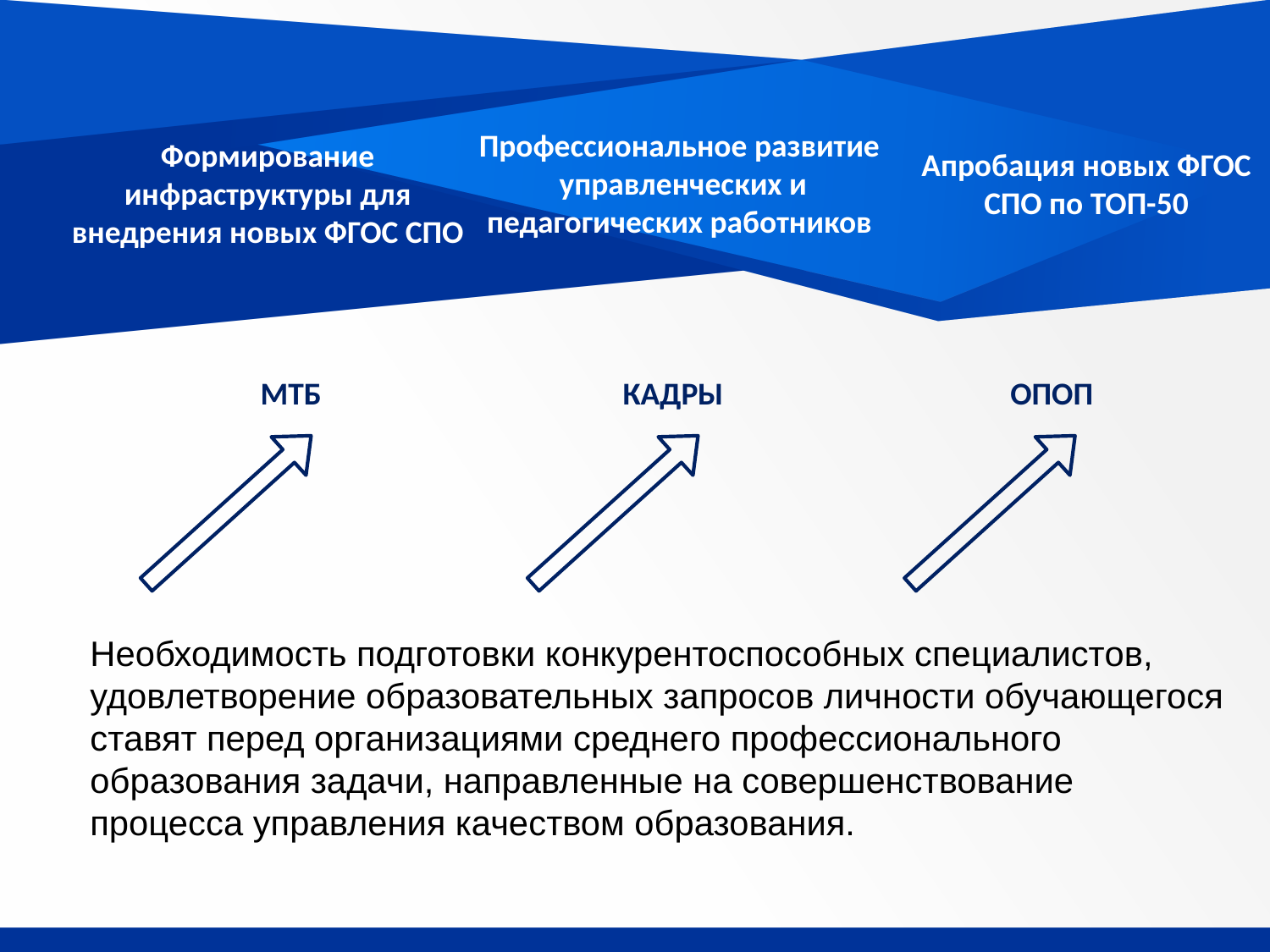

Профессиональное развитие  управленческих и педагогических работников
Формирование инфраструктуры для внедрения новых ФГОС СПО
Апробация новых ФГОС СПО по ТОП-50
МТБ                                          КАДРЫ                                        ОПОП

   	Необходимость подготовки конкурентоспособных специалистов, удовлетворение образовательных запросов личности обучающегося ставят перед организациями среднего профессионального образования задачи, направленные на совершенствование процесса управления качеством образования.